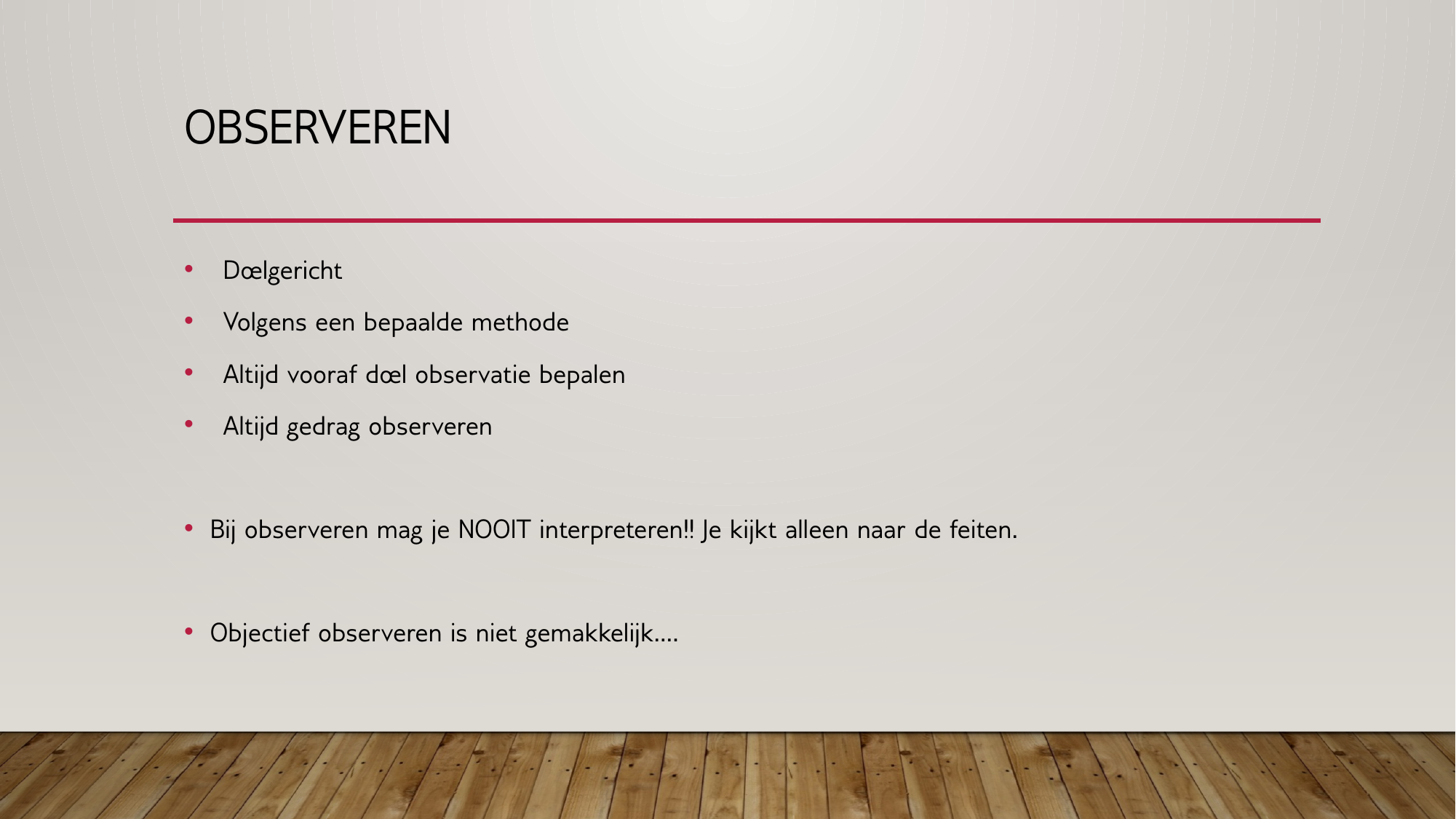

# Observeren
Doelgericht
Volgens een bepaalde methode
Altijd vooraf doel observatie bepalen
Altijd gedrag observeren

Bij observeren mag je NOOIT interpreteren!! Je kijkt alleen naar de feiten.

Objectief observeren is niet gemakkelijk….